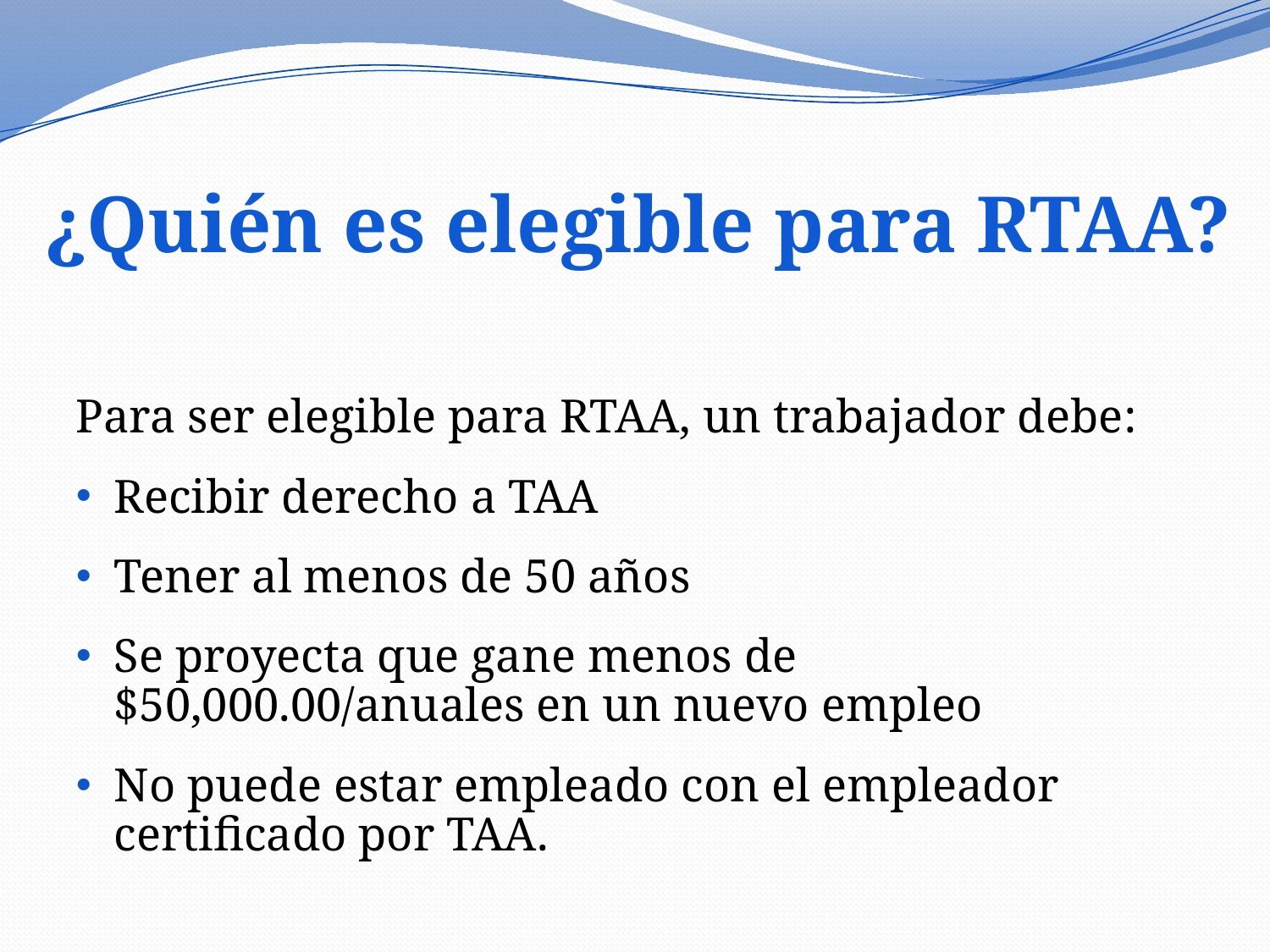

¿Quién es elegible para RTAA?
Para ser elegible para RTAA, un trabajador debe:
Recibir derecho a TAA
Tener al menos de 50 años
Se proyecta que gane menos de $50,000.00/anuales en un nuevo empleo
No puede estar empleado con el empleador certificado por TAA.